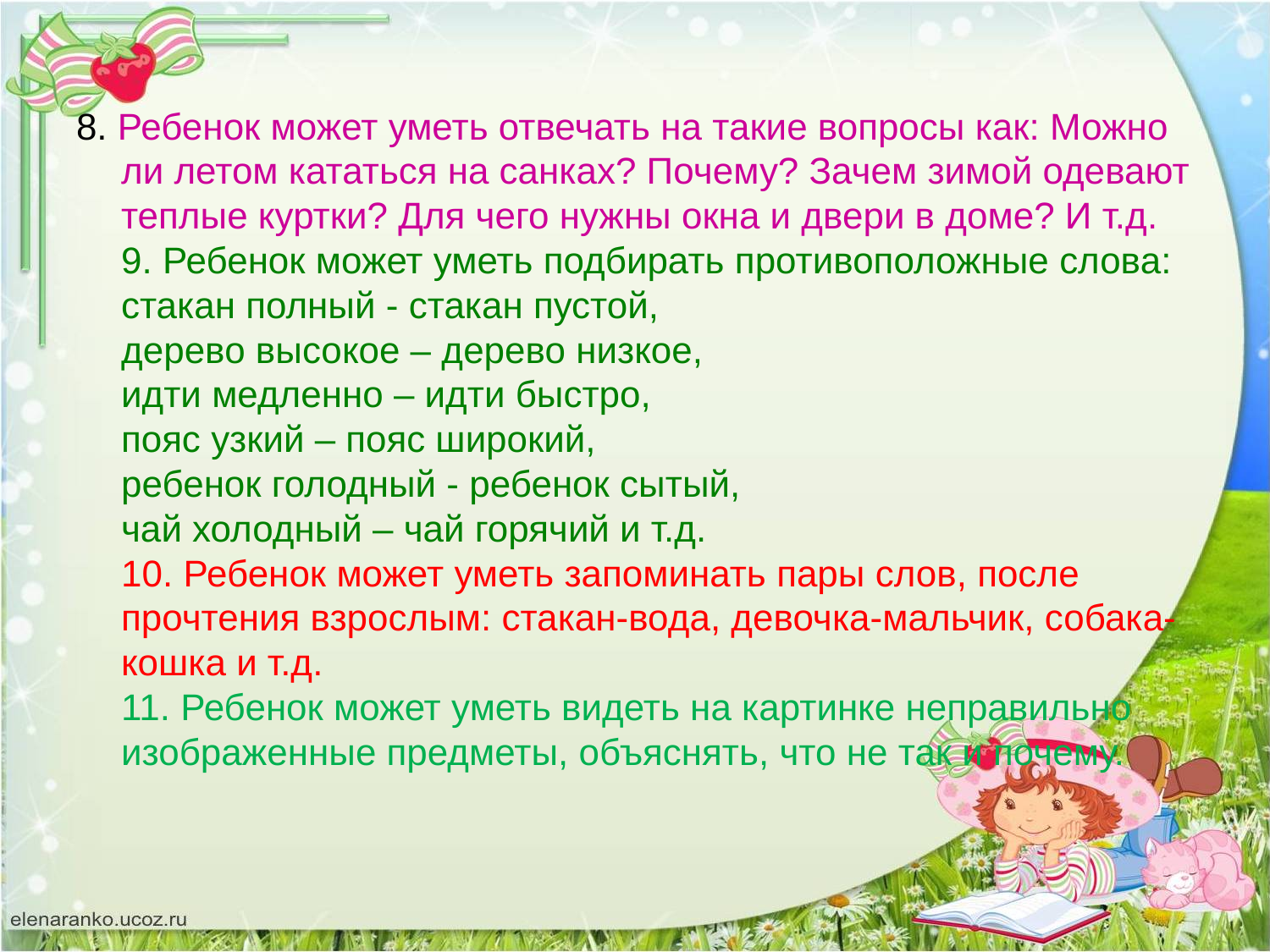

8. Ребенок может уметь отвечать на такие вопросы как: Можно ли летом кататься на санках? Почему? Зачем зимой одевают теплые куртки? Для чего нужны окна и двери в доме? И т.д.
9. Ребенок может уметь подбирать противоположные слова: 
стакан полный - стакан пустой,
дерево высокое – дерево низкое,
идти медленно – идти быстро,
пояс узкий – пояс широкий,
ребенок голодный - ребенок сытый,
чай холодный – чай горячий и т.д.
10. Ребенок может уметь запоминать пары слов, после прочтения взрослым: стакан-вода, девочка-мальчик, собака-кошка и т.д.
11. Ребенок может уметь видеть на картинке неправильно изображенные предметы, объяснять, что не так и почему.